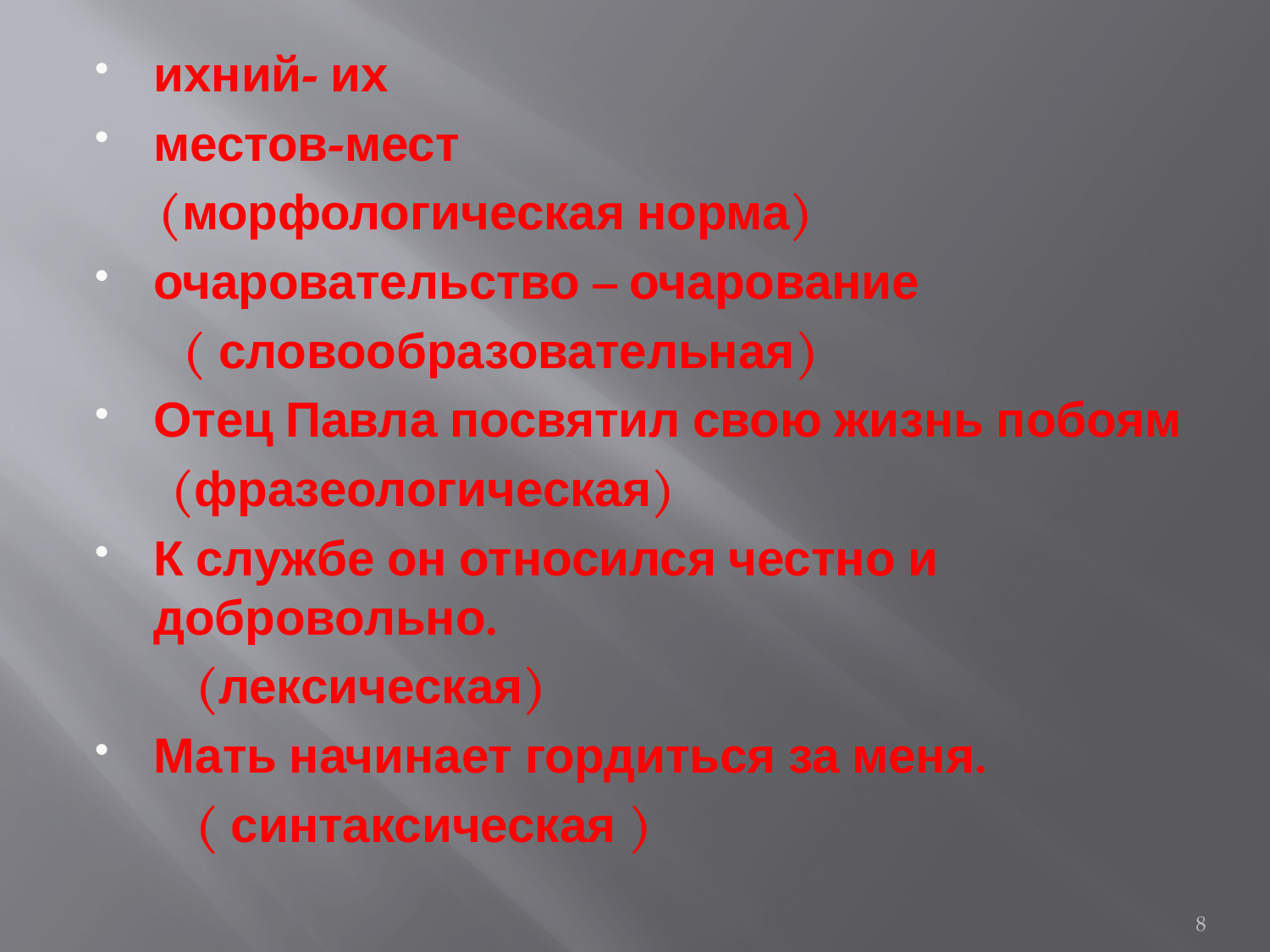

ихний- их
местов-мест
     (морфологическая норма)
очаровательство – очарование
       ( словообразовательная)
Отец Павла посвятил свою жизнь побоям
      (фразеологическая)
К службе он относился честно и добровольно.
        (лексическая)
Мать начинает гордиться за меня.
        ( синтаксическая )

#

8